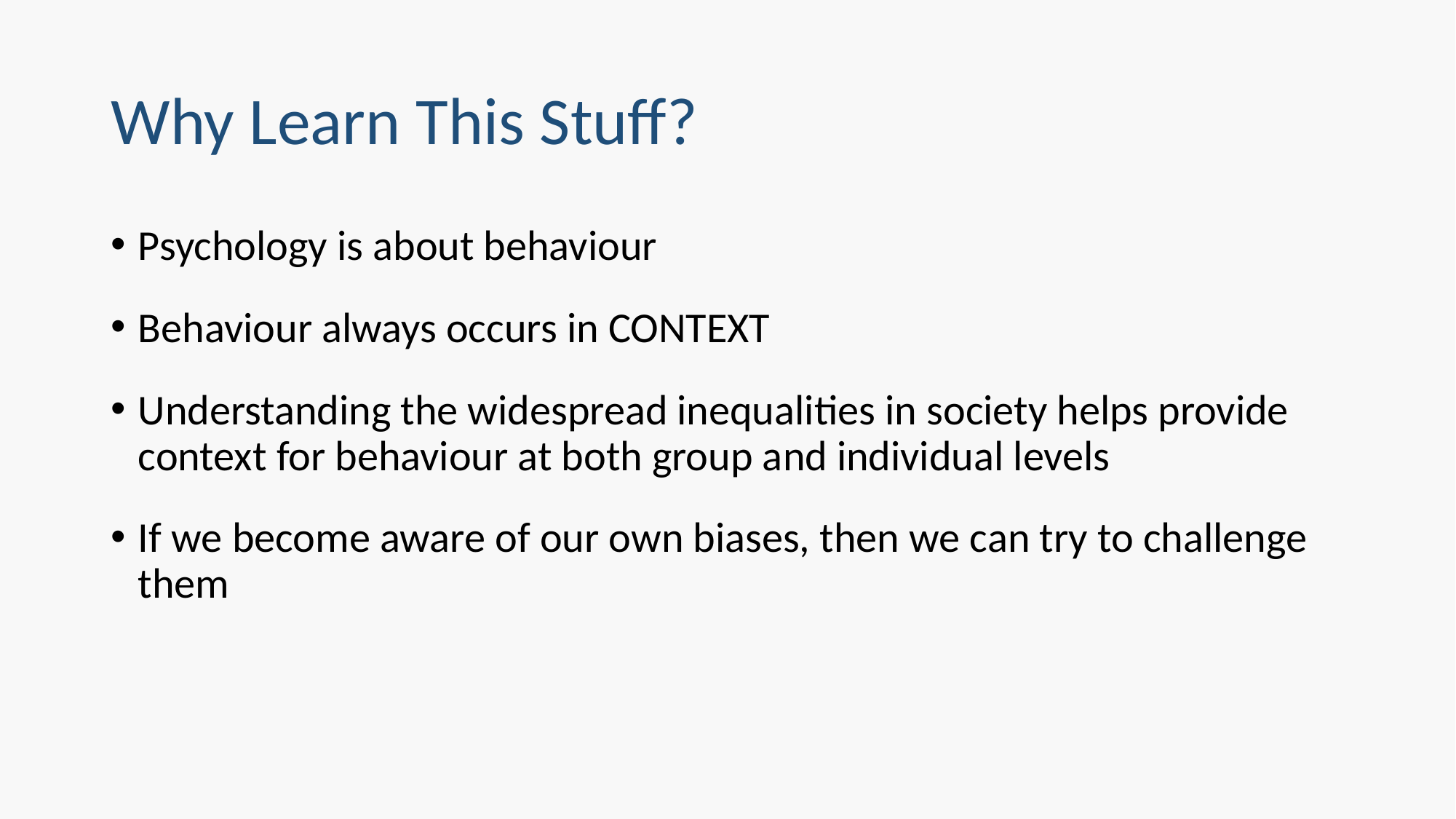

# Why Learn This Stuff?
Psychology is about behaviour
Behaviour always occurs in CONTEXT
Understanding the widespread inequalities in society helps provide context for behaviour at both group and individual levels
If we become aware of our own biases, then we can try to challenge them